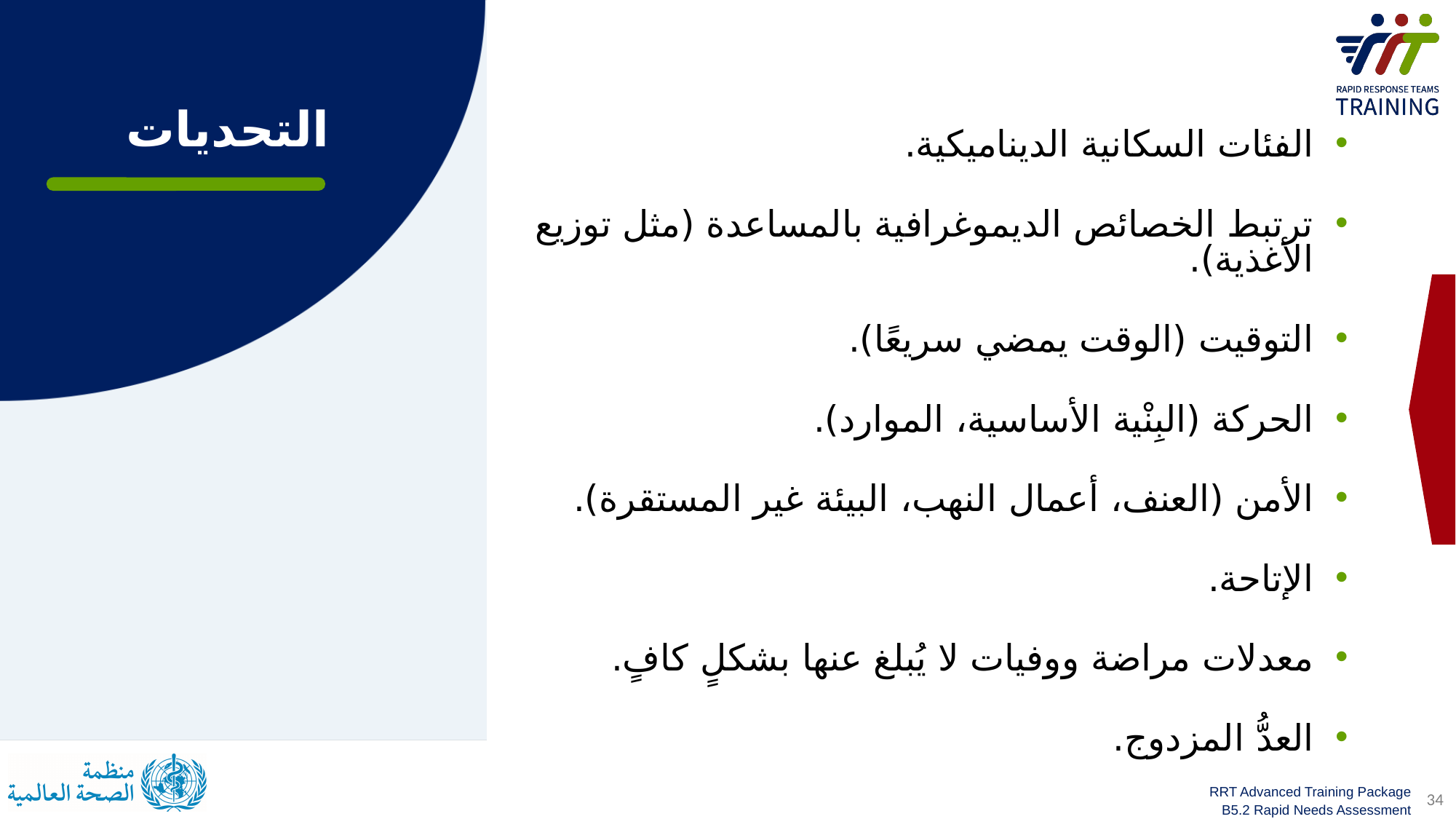

التحديات
الفئات السكانية الديناميكية.

ترتبط الخصائص الديموغرافية بالمساعدة (مثل توزيع الأغذية).

التوقيت (الوقت يمضي سريعًا).

الحركة (البِنْية الأساسية، الموارد).

الأمن (العنف، أعمال النهب، البيئة غير المستقرة).

الإتاحة.

معدلات مراضة ووفيات لا يُبلغ عنها بشكلٍ كافٍ.

العدُّ المزدوج.